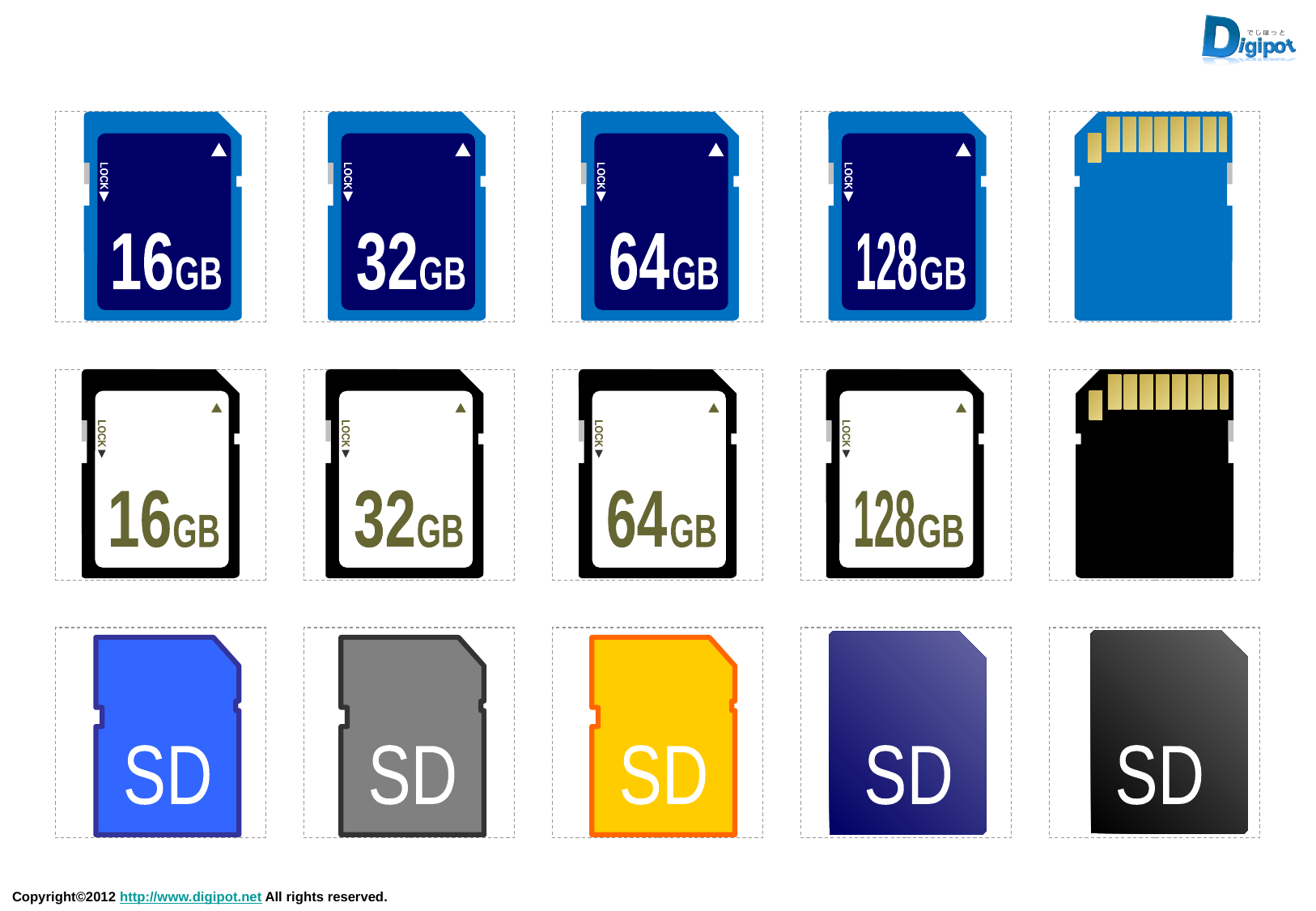

LOCK

16
GB

LOCK

16
GB

LOCK

32
GB

LOCK

32
GB

LOCK

64
GB

LOCK

64
GB

LOCK

128
GB

LOCK

128
GB

SD

SD

SD

SD

SD